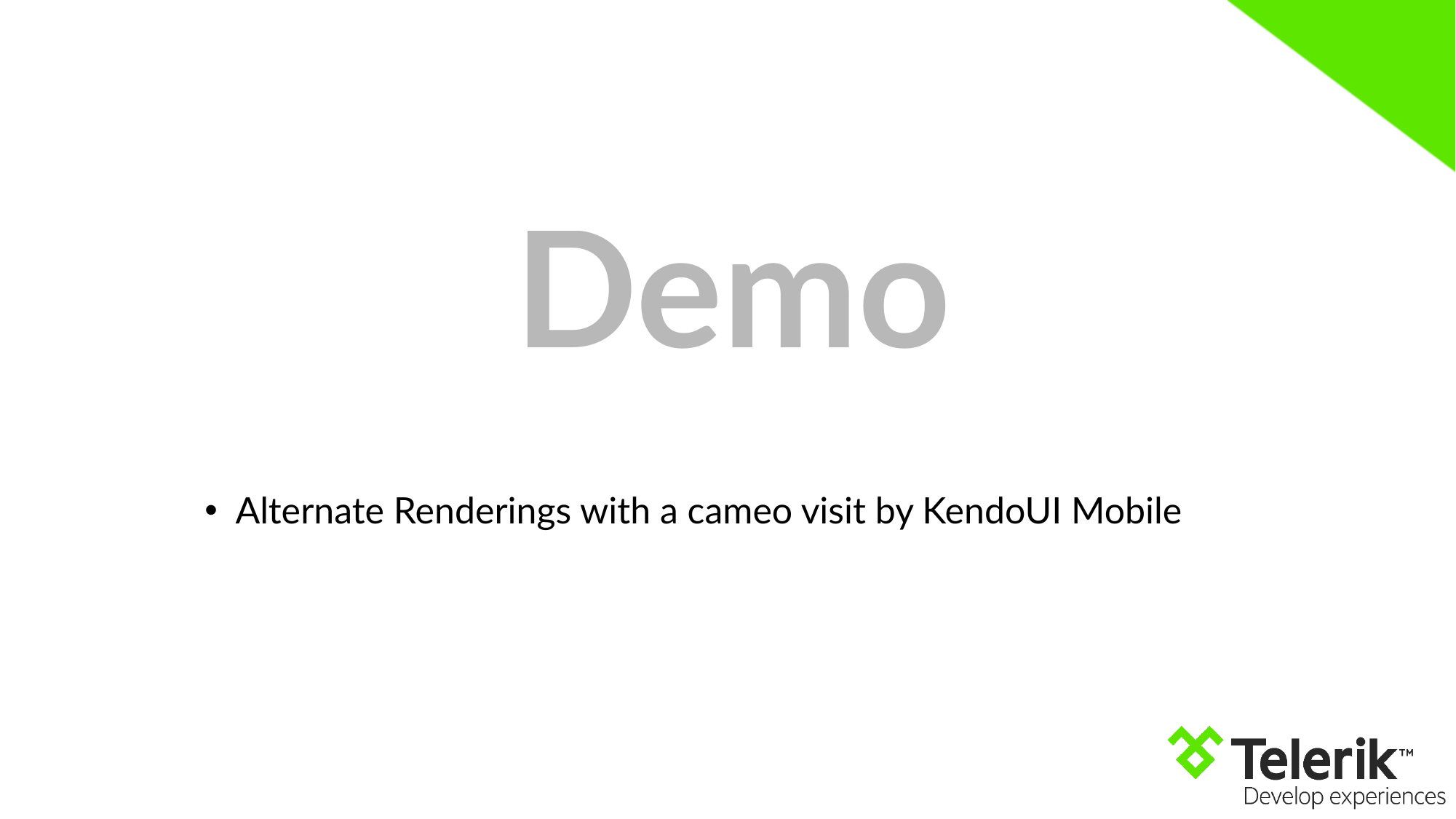

Alternate Renderings with a cameo visit by KendoUI Mobile